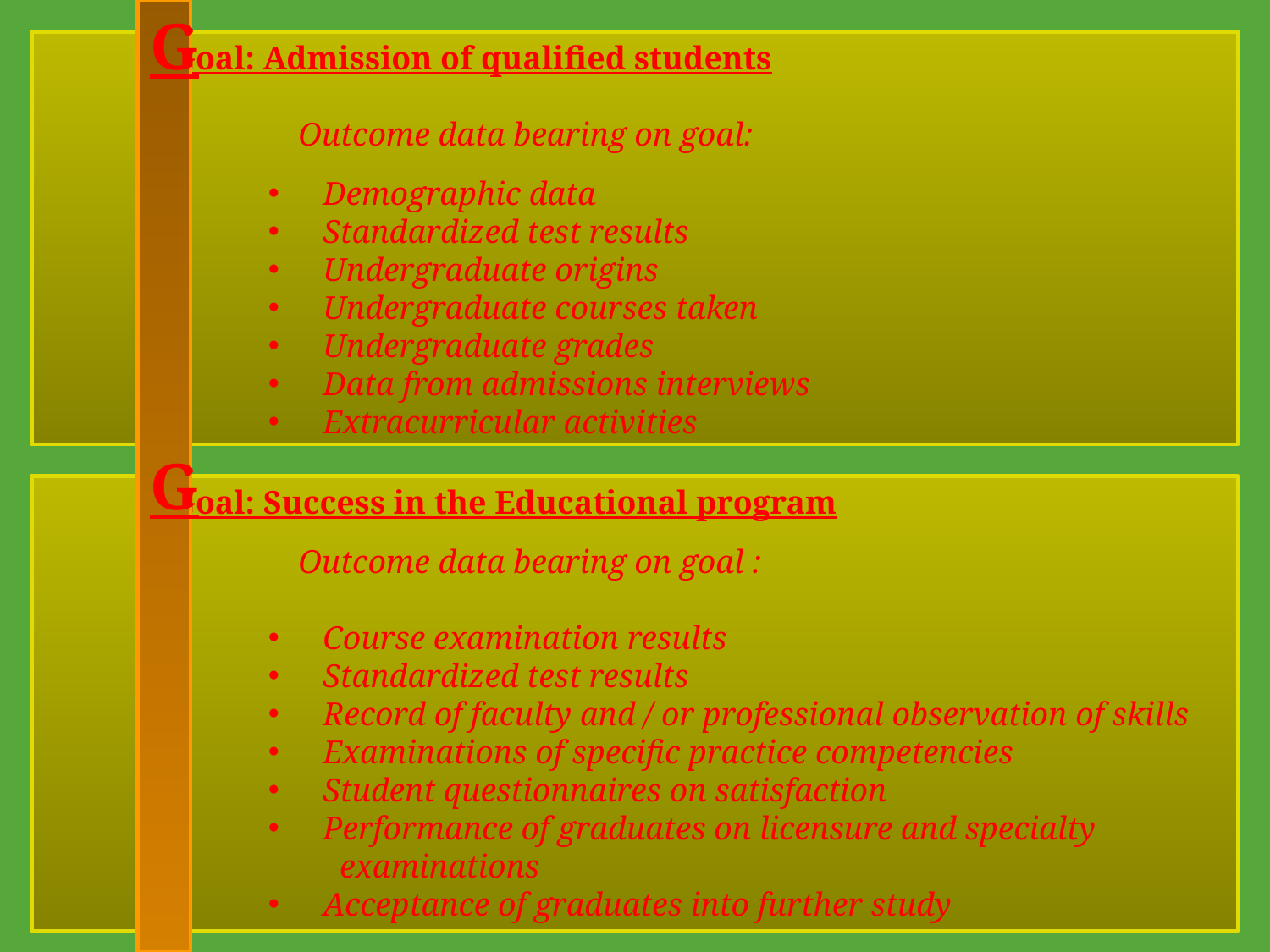

G

G
	Goal: Admission of qualified students

		Outcome data bearing on goal:

   Demographic data
   Standardized test results
   Undergraduate origins
   Undergraduate courses taken
   Undergraduate grades
   Data from admissions interviews
   Extracurricular activities

	Goal: Success in the Educational program

		Outcome data bearing on goal :

   Course examination results
   Standardized test results
   Record of faculty and / or professional observation of skills
   Examinations of specific practice competencies
   Student questionnaires on satisfaction
   Performance of graduates on licensure and specialty
     examinations
   Acceptance of graduates into further study